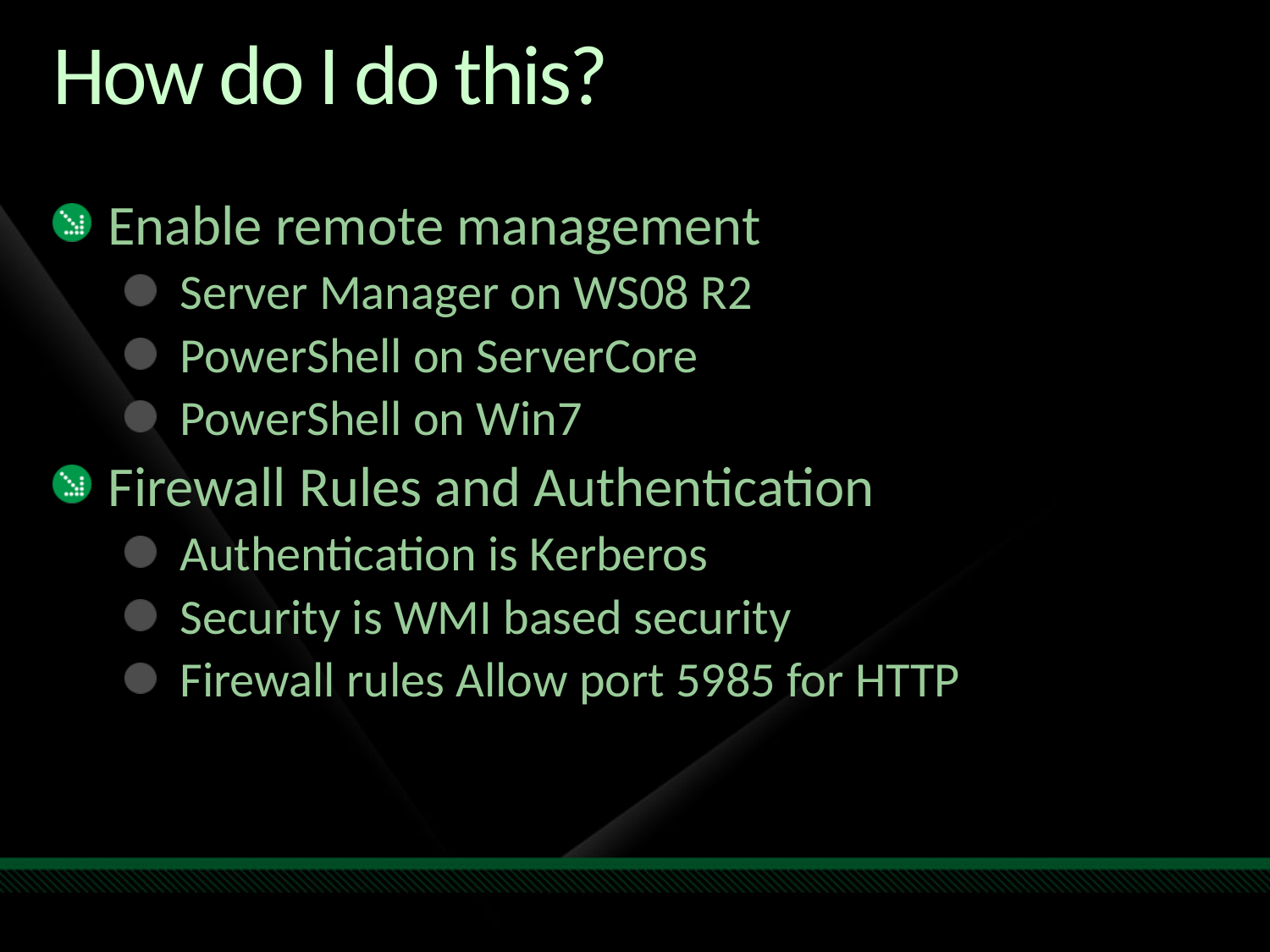

# How do I do this?
Enable remote management
Server Manager on WS08 R2
PowerShell on ServerCore
PowerShell on Win7
Firewall Rules and Authentication
Authentication is Kerberos
Security is WMI based security
Firewall rules Allow port 5985 for HTTP